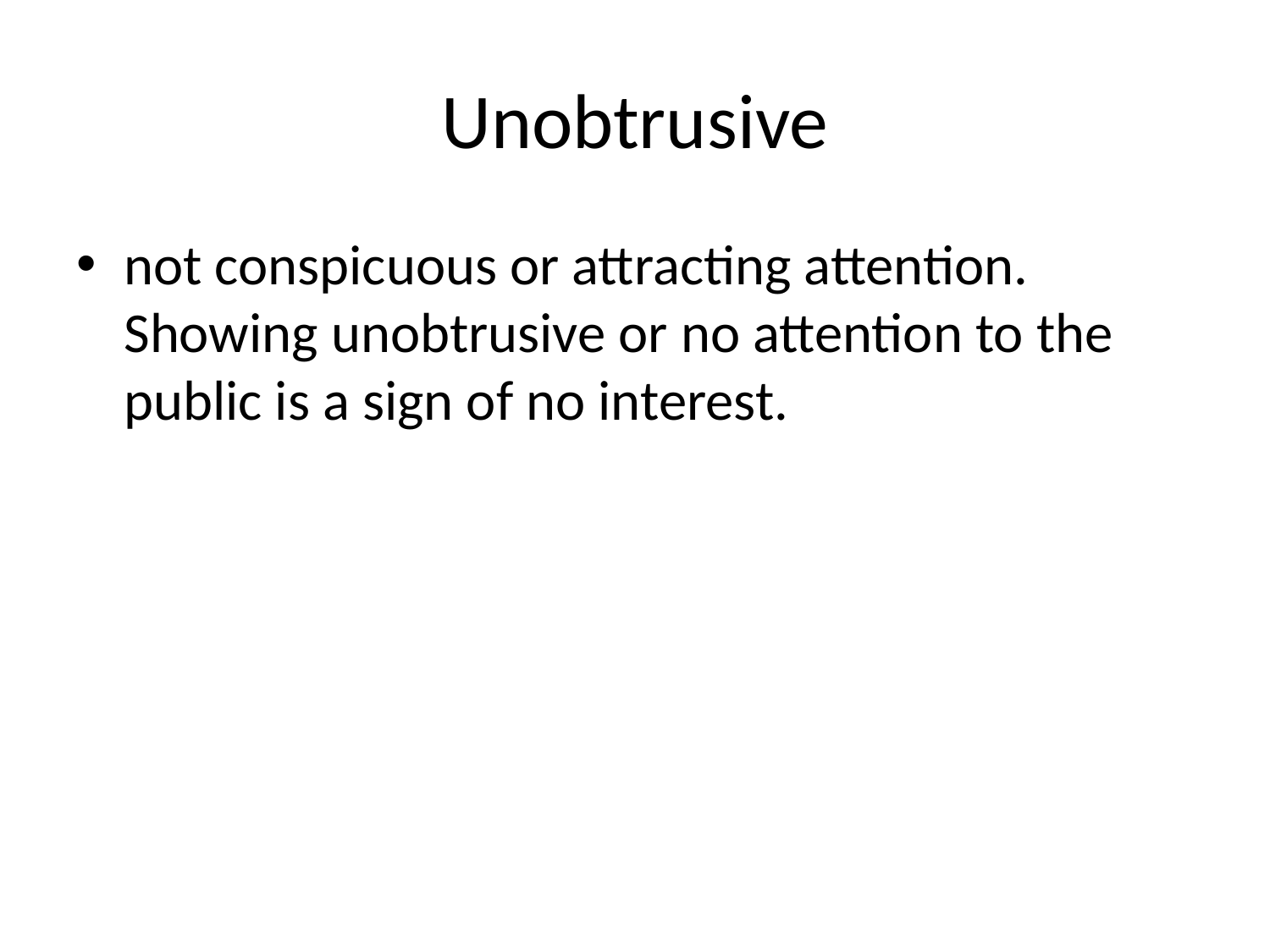

# Unobtrusive
not conspicuous or attracting attention.
Showing unobtrusive or no attention to the public is a sign of no interest.